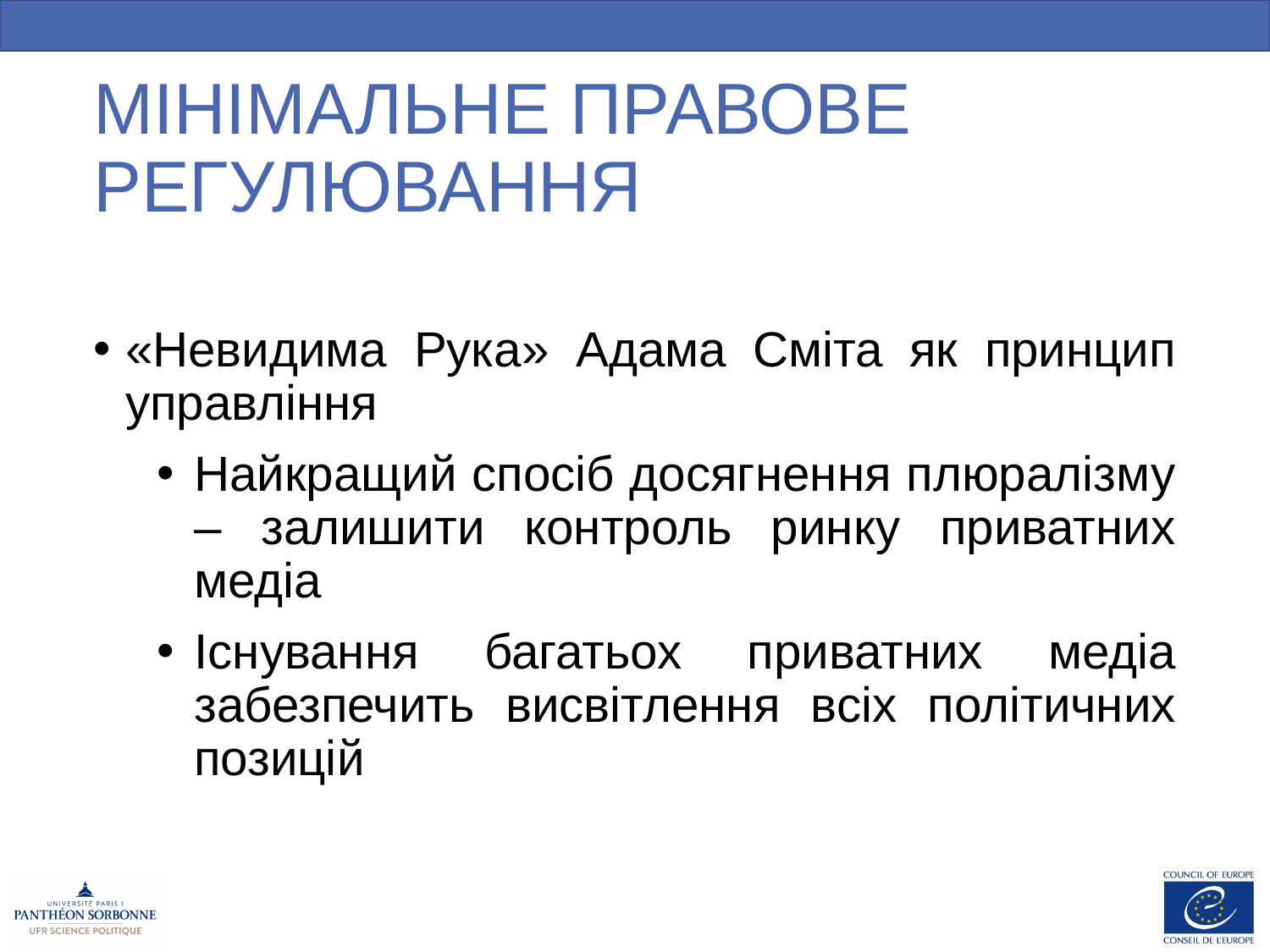

# МІНІМАЛЬНЕ ПРАВОВЕ РЕГУЛЮВАННЯ
«Невидима Рука» Адама Сміта як принцип управління
Найкращий спосіб досягнення плюралізму – залишити контроль ринку приватних медіа
Існування багатьох приватних медіа забезпечить висвітлення всіх політичних позицій